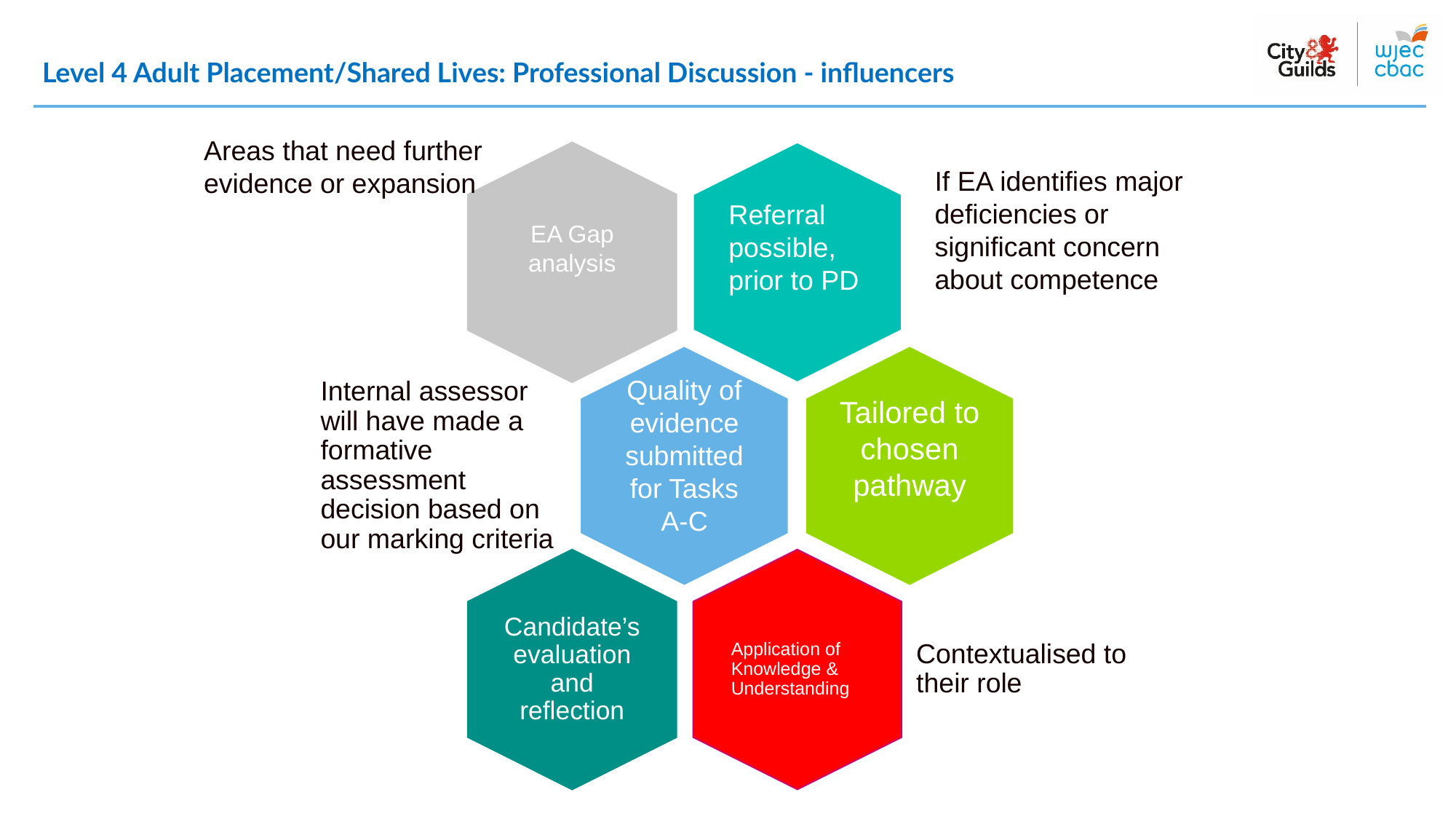

Level 4 Adult Placement/Shared Lives: Professional Discussion - influencers
Areas that need further evidence or expansion

EA Gap analysis

Quality of evidence submitted for Tasks A-C

Internal assessor will have made a formative assessment decision based on our marking criteria
Tailored to chosen pathway

Application of Knowledge & Understanding
Contextualised to their role
Candidate’s evaluation and reflection
If EA identifies major deficiencies or significant concern about competence

Referral possible, prior to PD